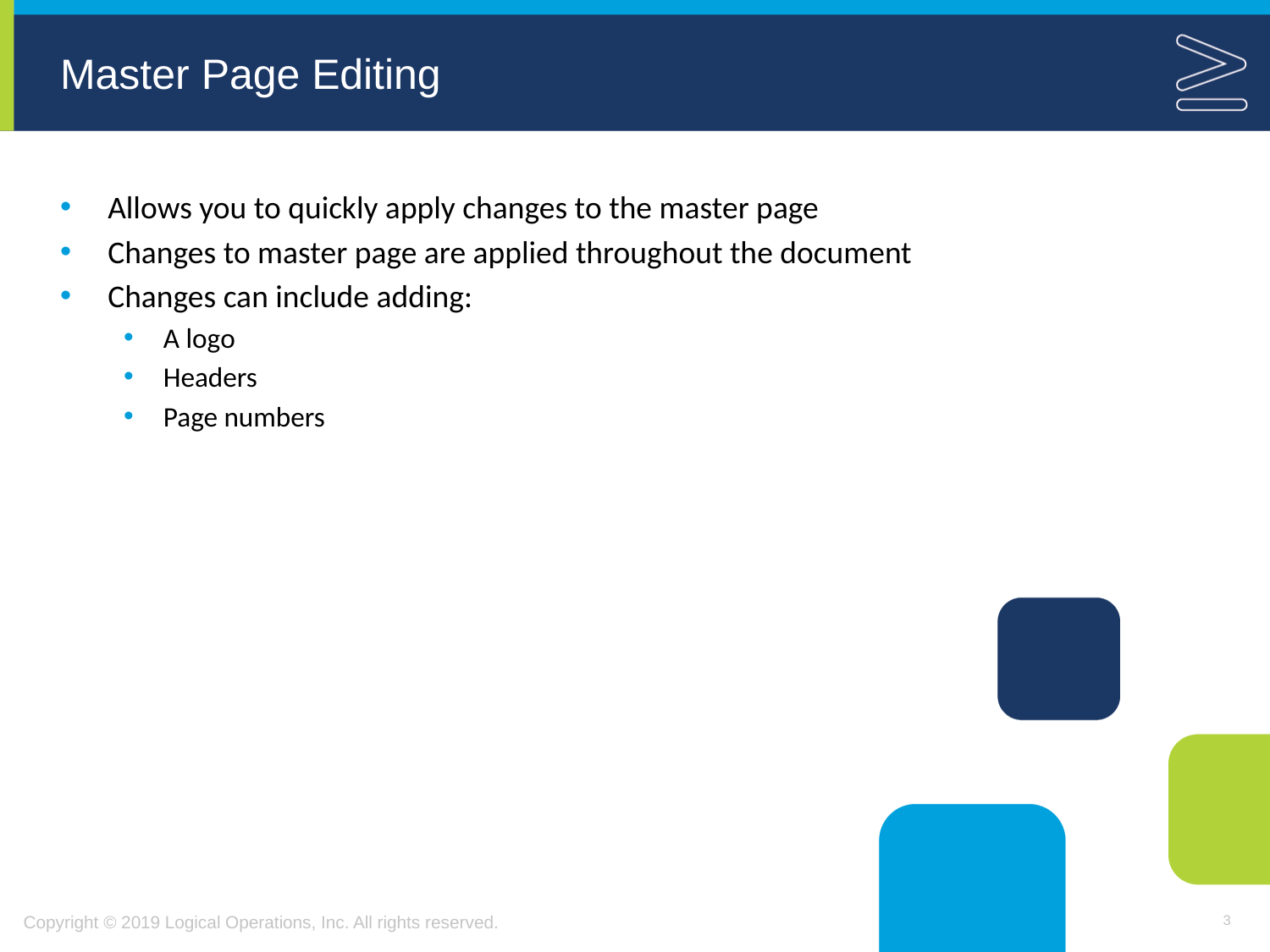

# Master Page Editing
Allows you to quickly apply changes to the master page
Changes to master page are applied throughout the document
Changes can include adding:
A logo
Headers
Page numbers
3